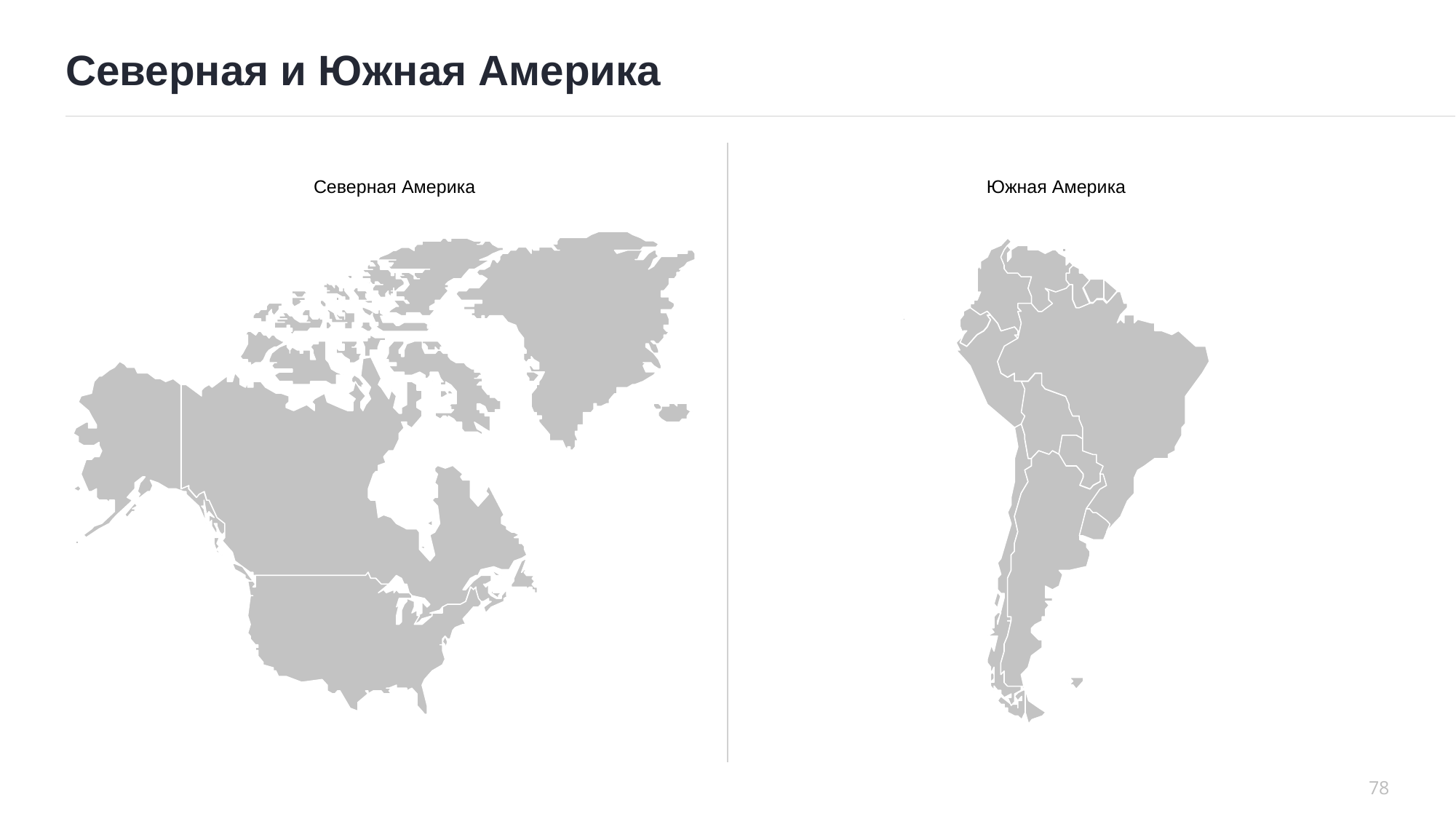

# Северная и Южная Америка
Северная Америка
Южная Америка

78